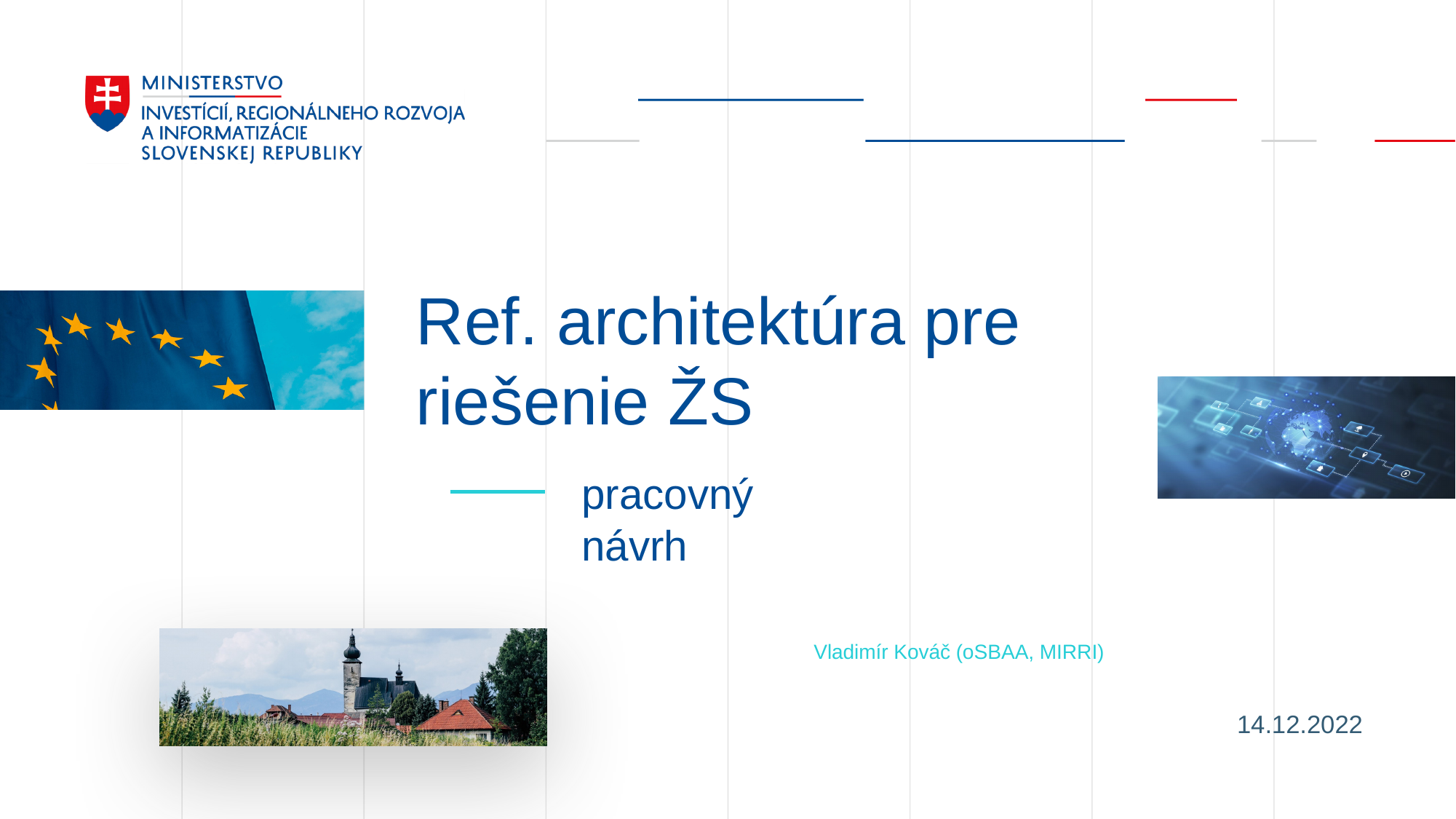

Ref. architektúra pre riešenie ŽS
pracovný návrh

Vladimír Kováč (oSBAA, MIRRI)

14.12.2022